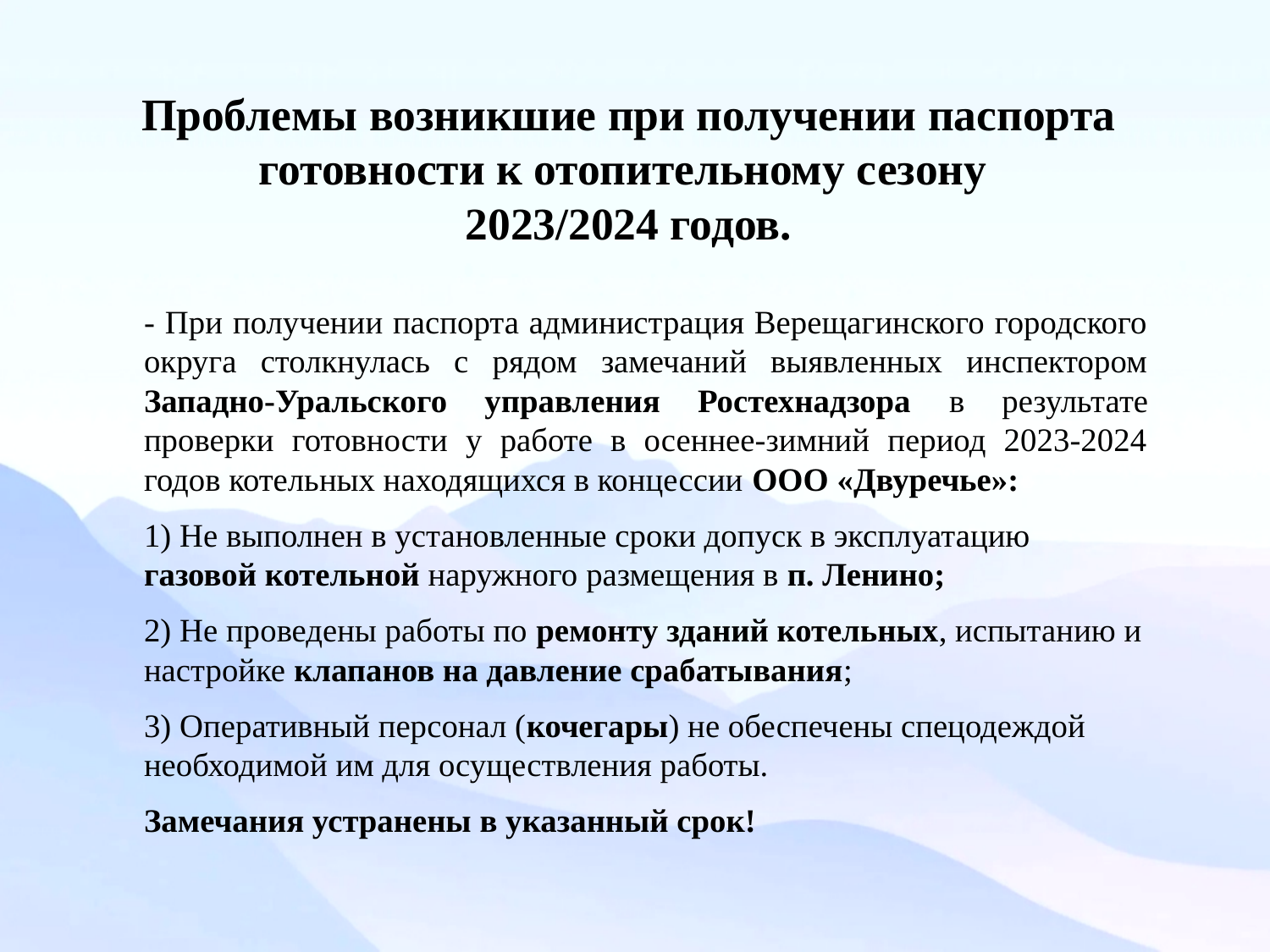

# Проблемы возникшие при получении паспорта готовности к отопительному сезону 2023/2024 годов.
	- При получении паспорта администрация Верещагинского городского округа столкнулась с рядом замечаний выявленных инспектором Западно-Уральского управления Ростехнадзора в результате проверки готовности у работе в осеннее-зимний период 2023-2024 годов котельных находящихся в концессии ООО «Двуречье»:
	1) Не выполнен в установленные сроки допуск в эксплуатацию газовой котельной наружного размещения в п. Ленино;
	2) Не проведены работы по ремонту зданий котельных, испытанию и настройке клапанов на давление срабатывания;
	3) Оперативный персонал (кочегары) не обеспечены спецодеждой необходимой им для осуществления работы.
	Замечания устранены в указанный срок!